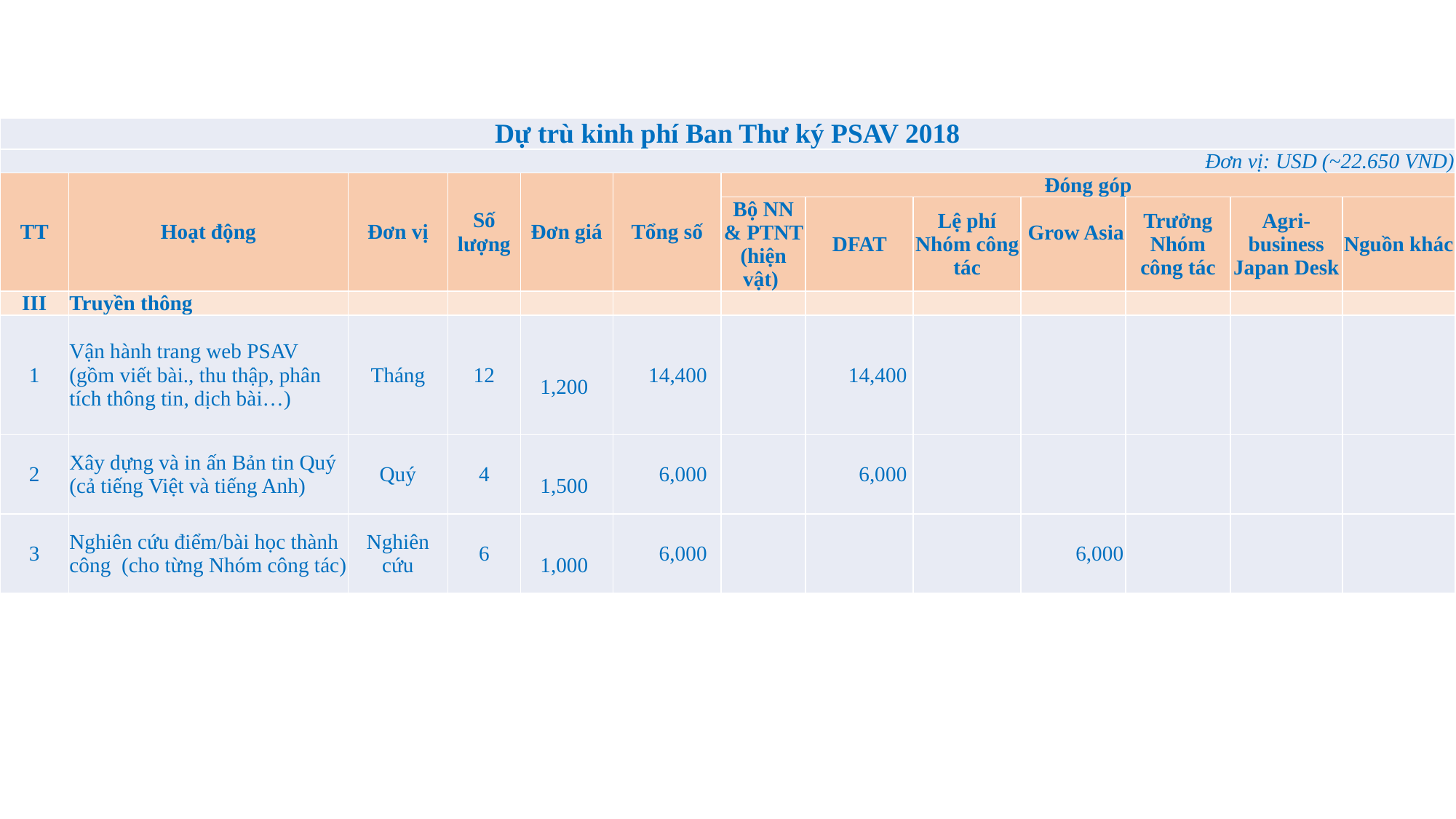

| Dự trù kinh phí Ban Thư ký PSAV 2018 |  |  |  |  |  |  |  |  |  |  |  |  |
| --- | --- | --- | --- | --- | --- | --- | --- | --- | --- | --- | --- | --- |
| Đơn vị: USD (~22.650 VND) |  |  |  |  |  |  |  |  |  |  |  |  |
| TT | Hoạt động | Đơn vị | Số lượng | Đơn giá | Tổng số | Đóng góp |  |  |  |  |  |  |
|  |  |  |  |  |  | Bộ NN & PTNT (hiện vật) | DFAT | Lệ phí Nhóm công tác | Grow Asia | Trưởng Nhóm công tác | Agri-business Japan Desk | Nguồn khác |
| III | Truyền thông |  |  |  |  |  |  |  |  |  |  |  |
| 1 | Vận hành trang web PSAV (gồm viết bài., thu thập, phân tích thông tin, dịch bài…) | Tháng | 12 | 1,200 | 14,400 |  | 14,400 |  |  |  |  |  |
| 2 | Xây dựng và in ấn Bản tin Quý (cả tiếng Việt và tiếng Anh) | Quý | 4 | 1,500 | 6,000 |  | 6,000 |  |  |  |  |  |
| 3 | Nghiên cứu điểm/bài học thành công (cho từng Nhóm công tác) | Nghiên cứu | 6 | 1,000 | 6,000 |  |  |  | 6,000 |  |  |  |